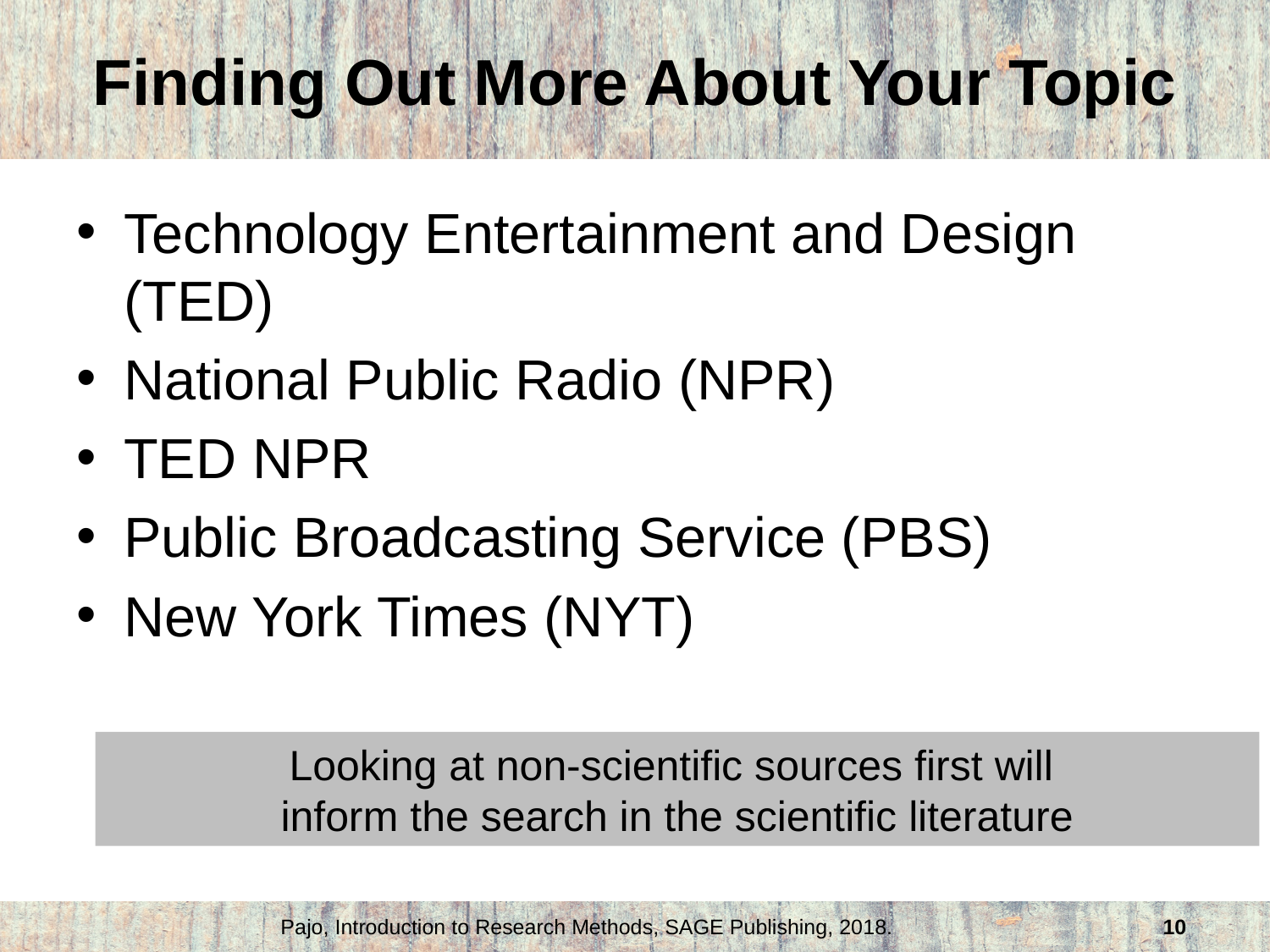

# Finding Out More About Your Topic
Technology Entertainment and Design (TED)
National Public Radio (NPR)
TED NPR
Public Broadcasting Service (PBS)
New York Times (NYT)

Looking at non-scientific sources first will
inform the search in the scientific literature
Pajo, Introduction to Research Methods, SAGE Publishing, 2018.
10